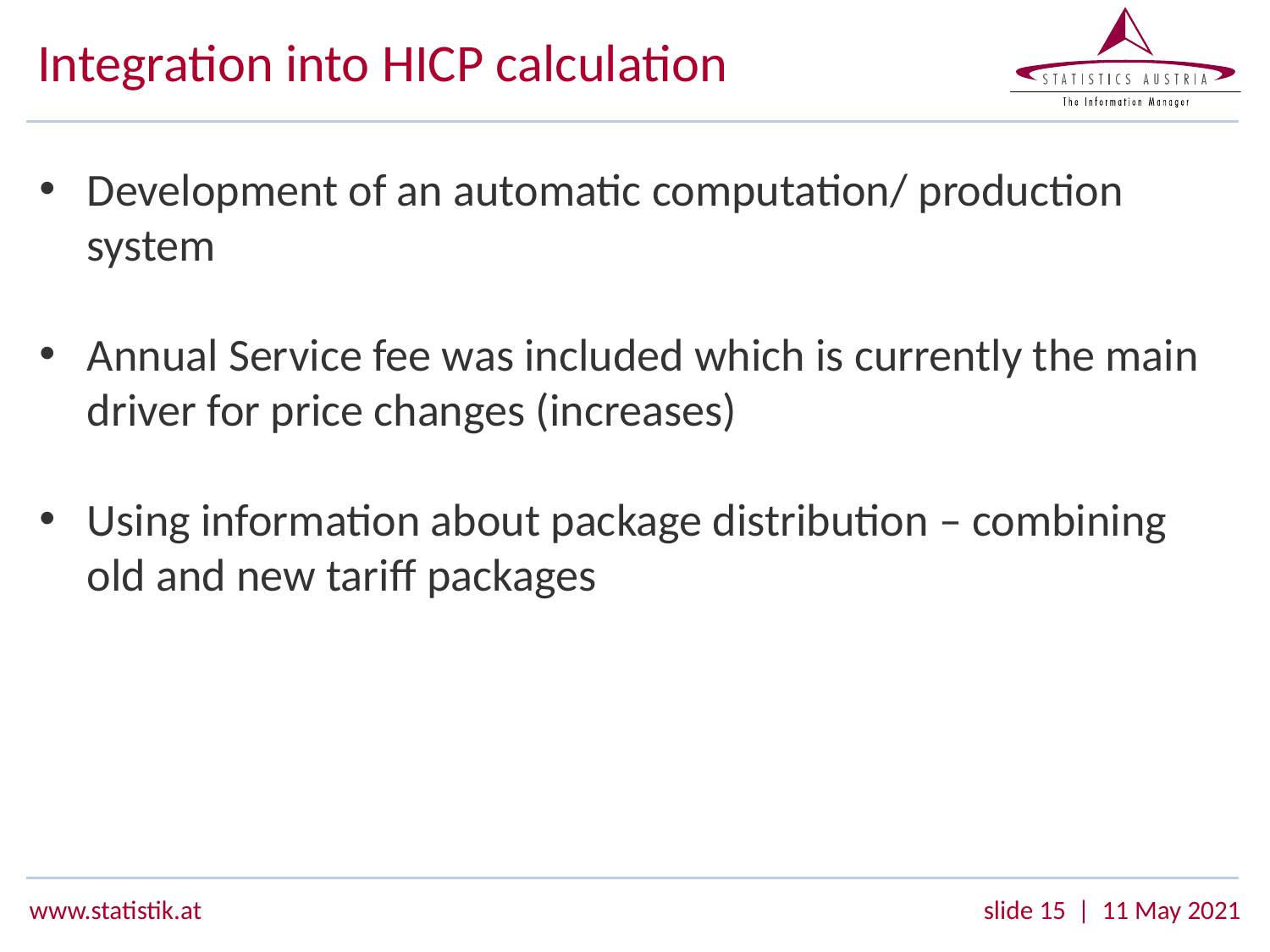

# Integration into HICP calculation
Development of an automatic computation/ production system
Annual Service fee was included which is currently the main driver for price changes (increases)
Using information about package distribution – combining old and new tariff packages